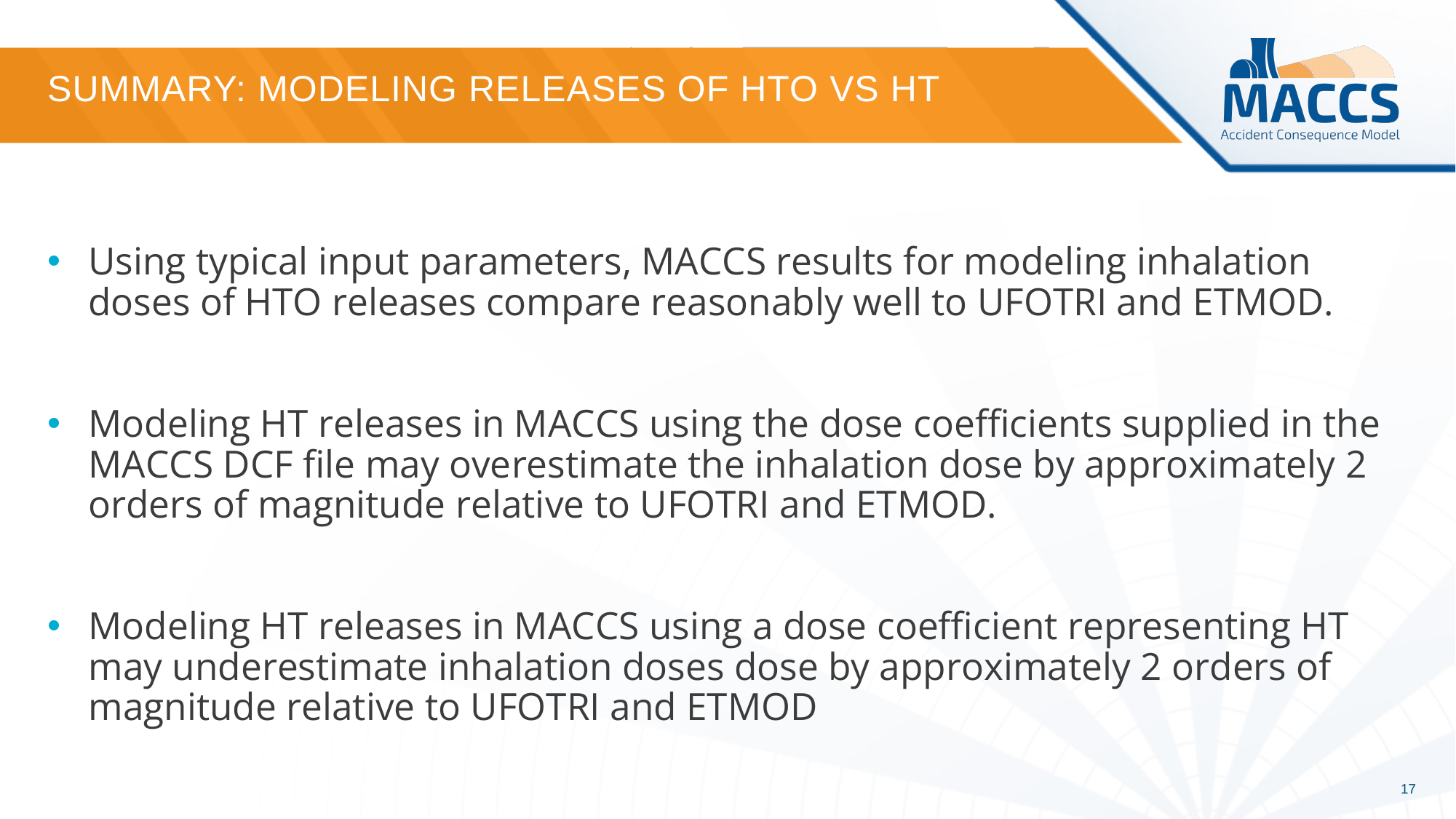

# SUMMARY: MODELING RELEASES OF HTO vs HT

Using typical input parameters, MACCS results for modeling inhalation doses of HTO releases compare reasonably well to UFOTRI and ETMOD.

Modeling HT releases in MACCS using the dose coefficients supplied in the MACCS DCF file may overestimate the inhalation dose by approximately 2 orders of magnitude relative to UFOTRI and ETMOD.

Modeling HT releases in MACCS using a dose coefficient representing HT may underestimate inhalation doses dose by approximately 2 orders of magnitude relative to UFOTRI and ETMOD

17